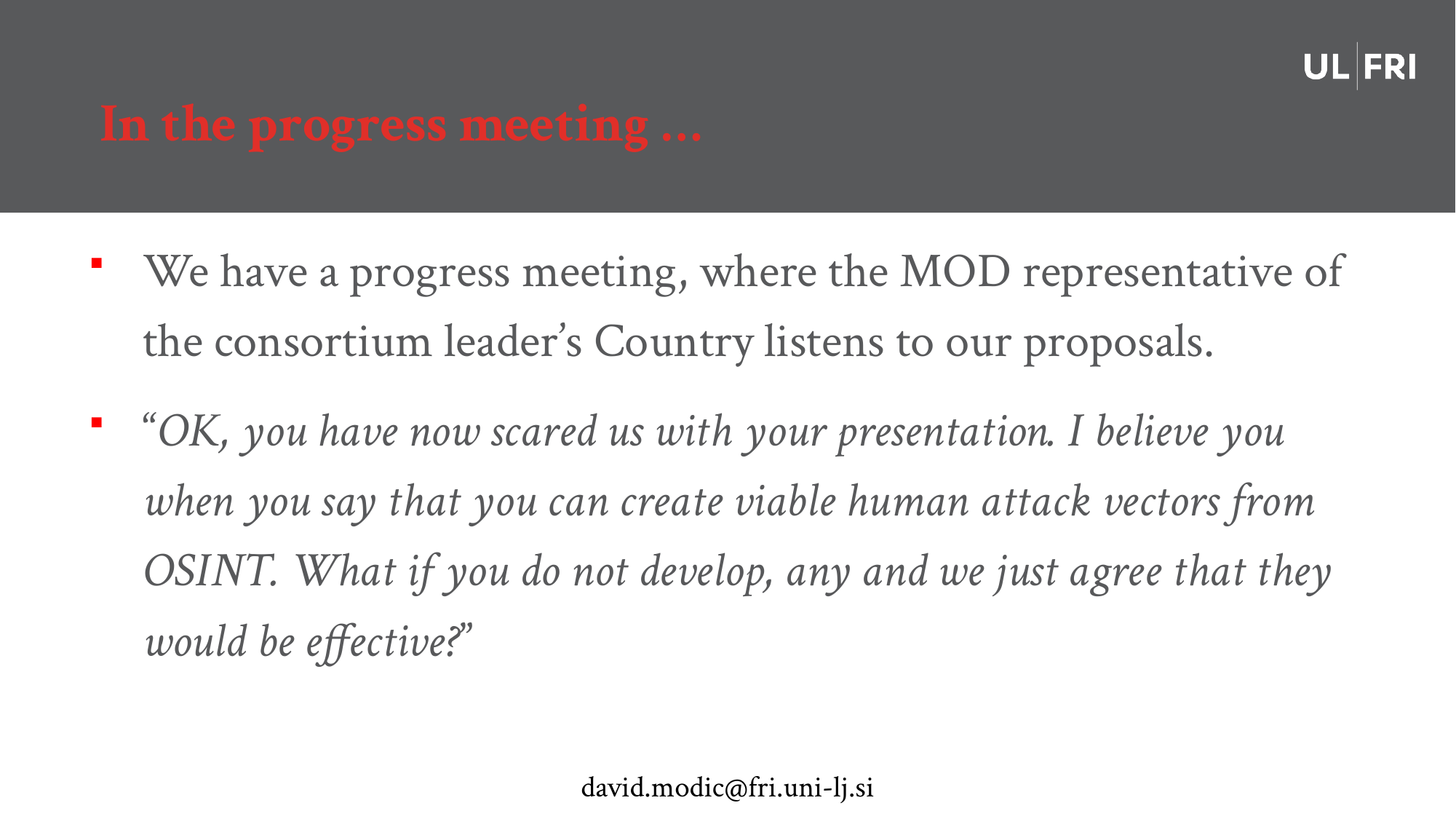

# In the progress meeting …
We have a progress meeting, where the MOD representative of the consortium leader’s Country listens to our proposals.
“OK, you have now scared us with your presentation. I believe you when you say that you can create viable human attack vectors from OSINT. What if you do not develop, any and we just agree that they would be effective?”

10
david.modic@fri.uni-lj.si